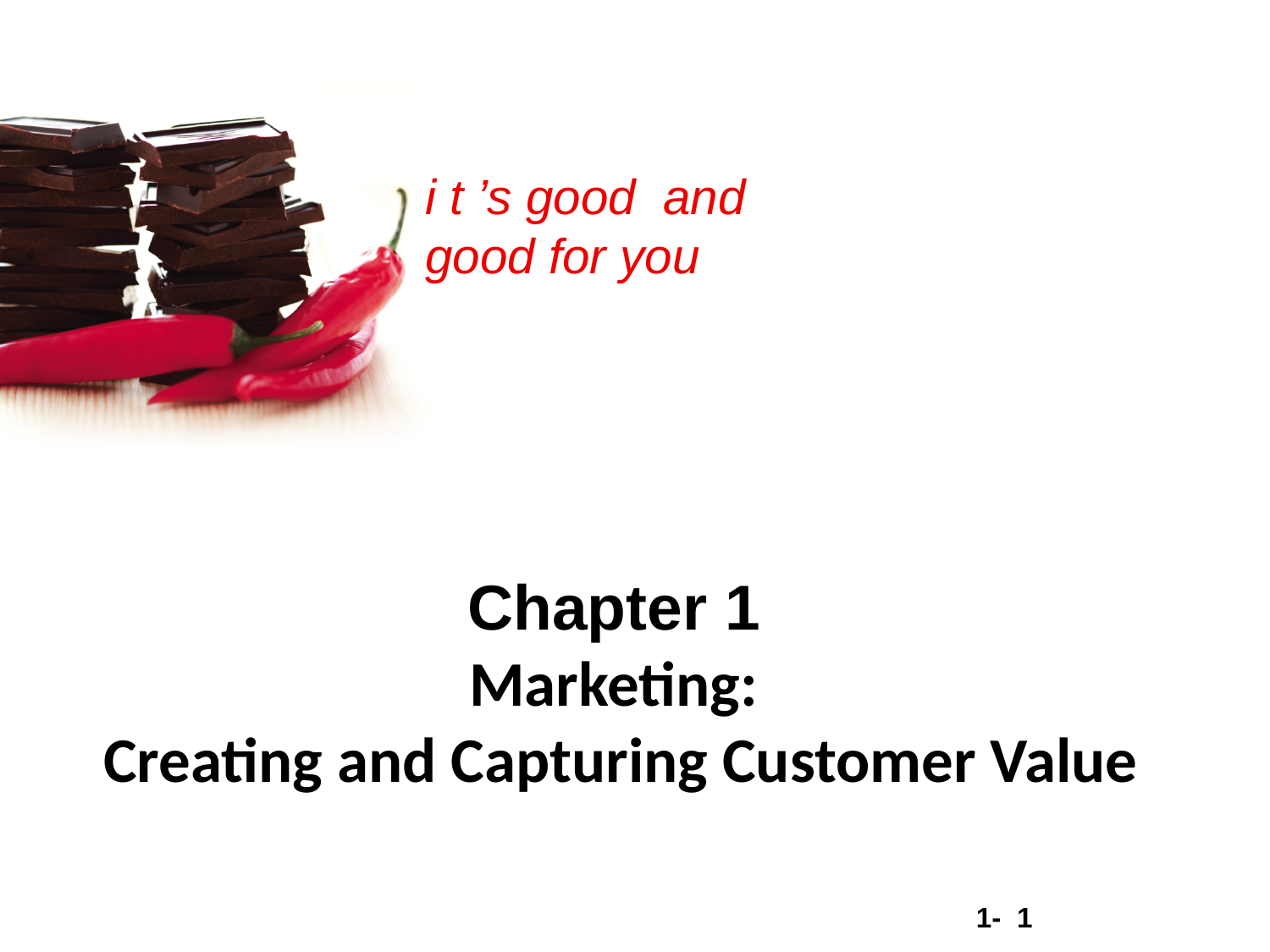

# Chapter 1 Marketing: Creating and Capturing Customer Value